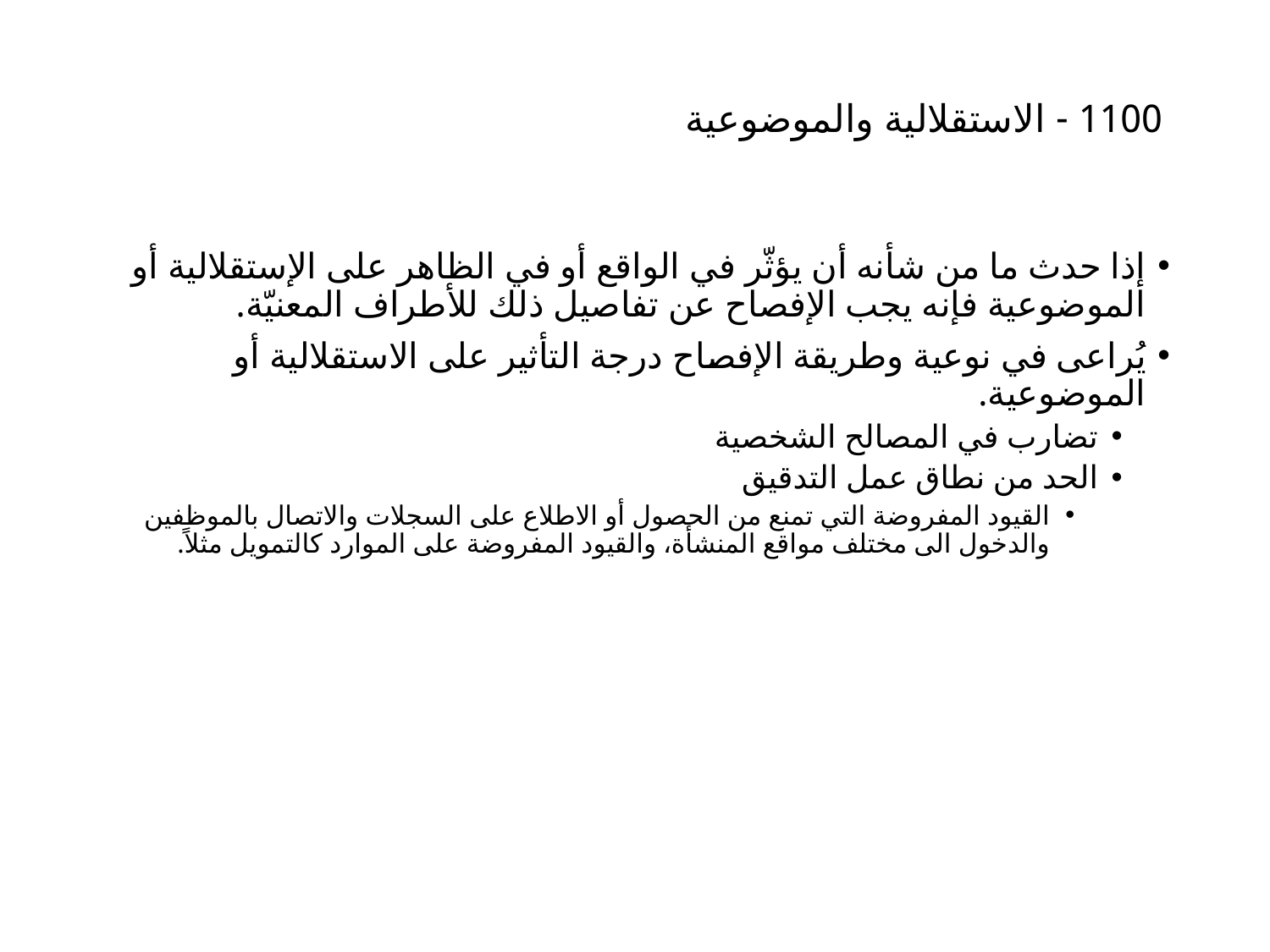

# 1100 - الاستقلالية والموضوعية

إذا حدث ما من شأنه أن يؤثّر في الواقع أو في الظاهر على الإستقلالية أو الموضوعية فإنه يجب الإفصاح عن تفاصيل ذلك للأطراف المعنيّة.
يُراعى في نوعية وطريقة الإفصاح درجة التأثير على الاستقلالية أو الموضوعية.
تضارب في المصالح الشخصية
الحد من نطاق عمل التدقيق
القيود المفروضة التي تمنع من الحصول أو الاطلاع على السجلات والاتصال بالموظفين والدخول الى مختلف مواقع المنشأة، والقيود المفروضة على الموارد كالتمويل مثلاً.